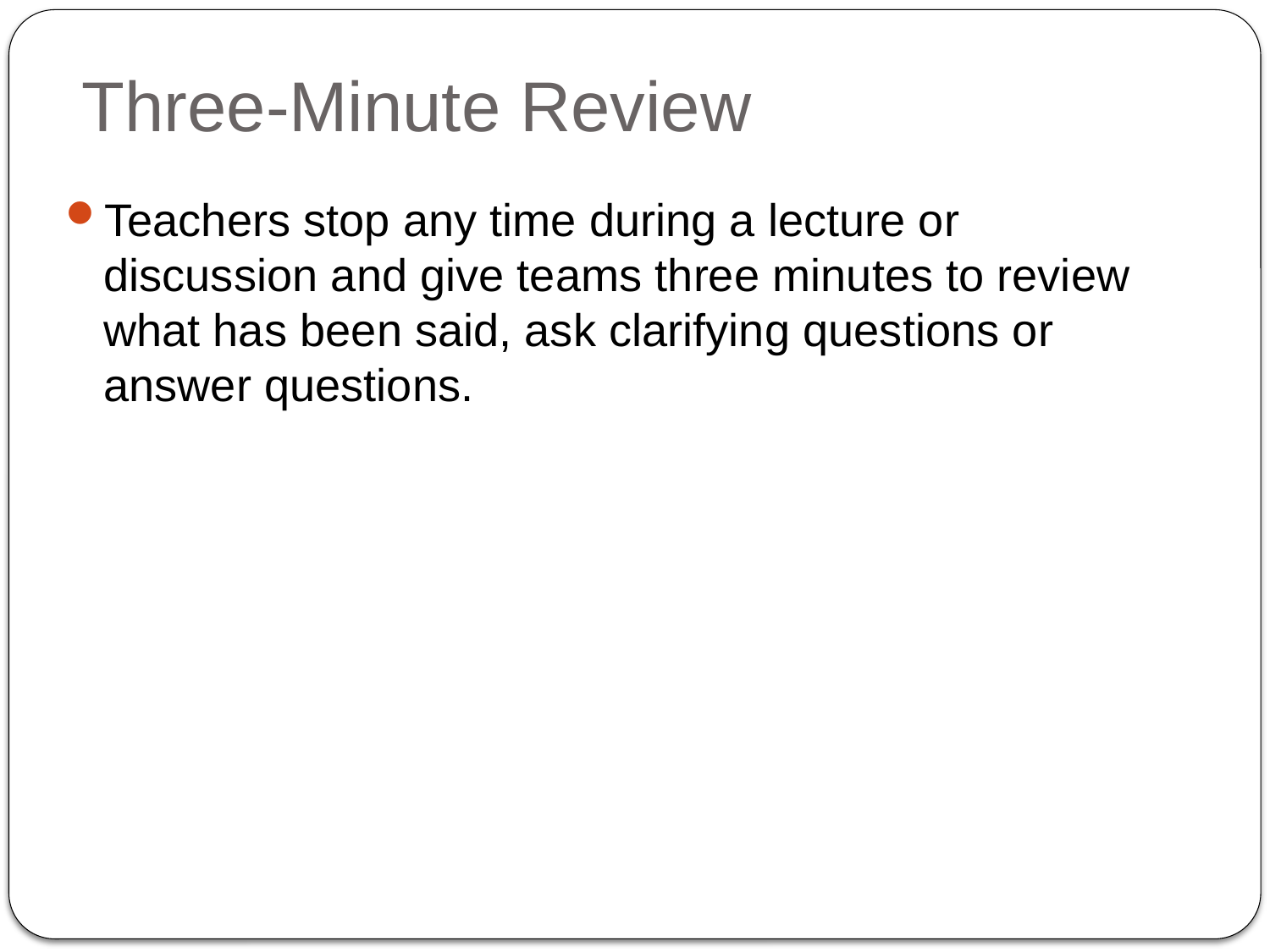

# Three-Minute Review
Teachers stop any time during a lecture or discussion and give teams three minutes to review what has been said, ask clarifying questions or answer questions.